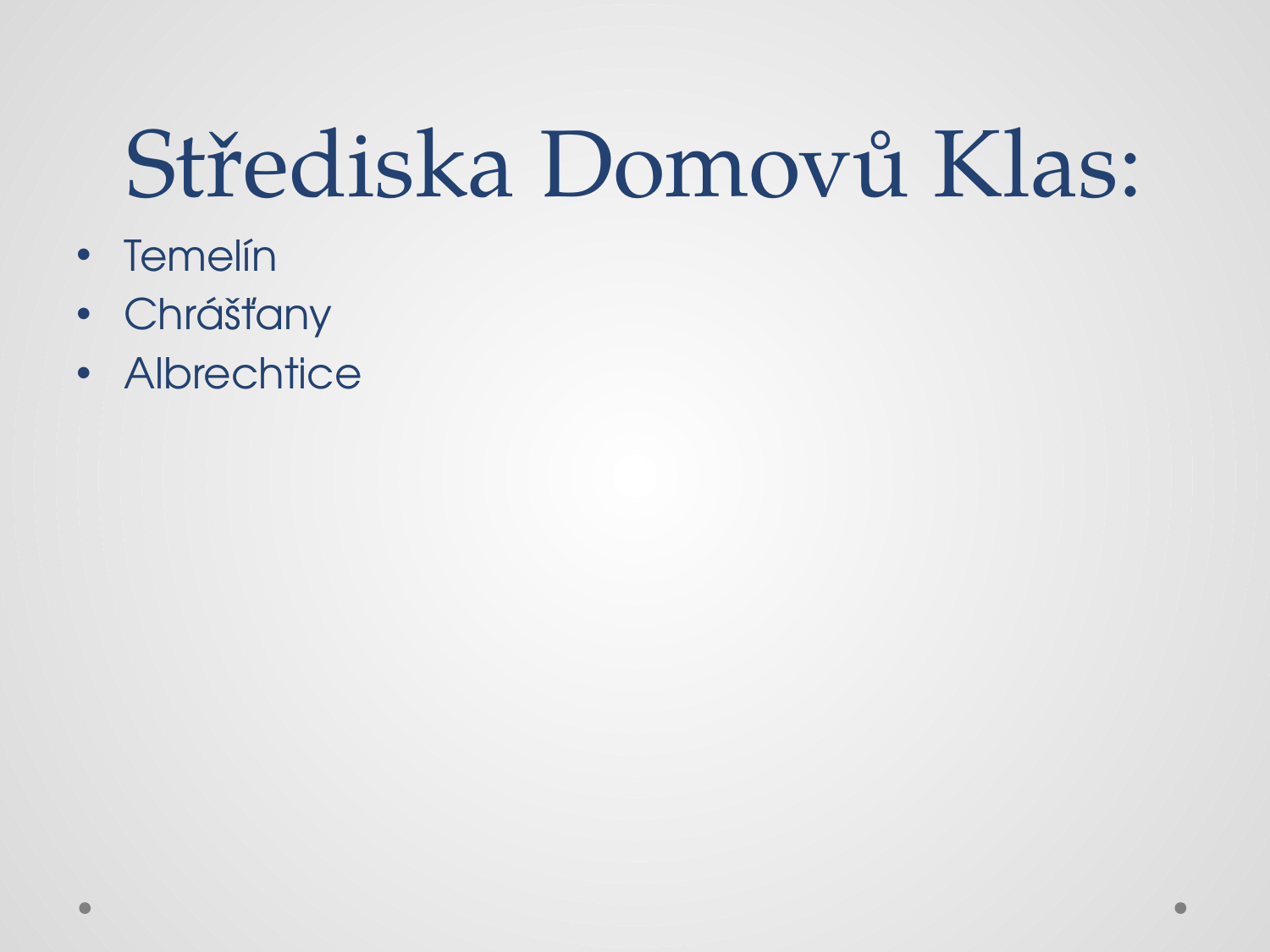

# Střediska Domovů Klas:
Temelín
Chrášťany
Albrechtice